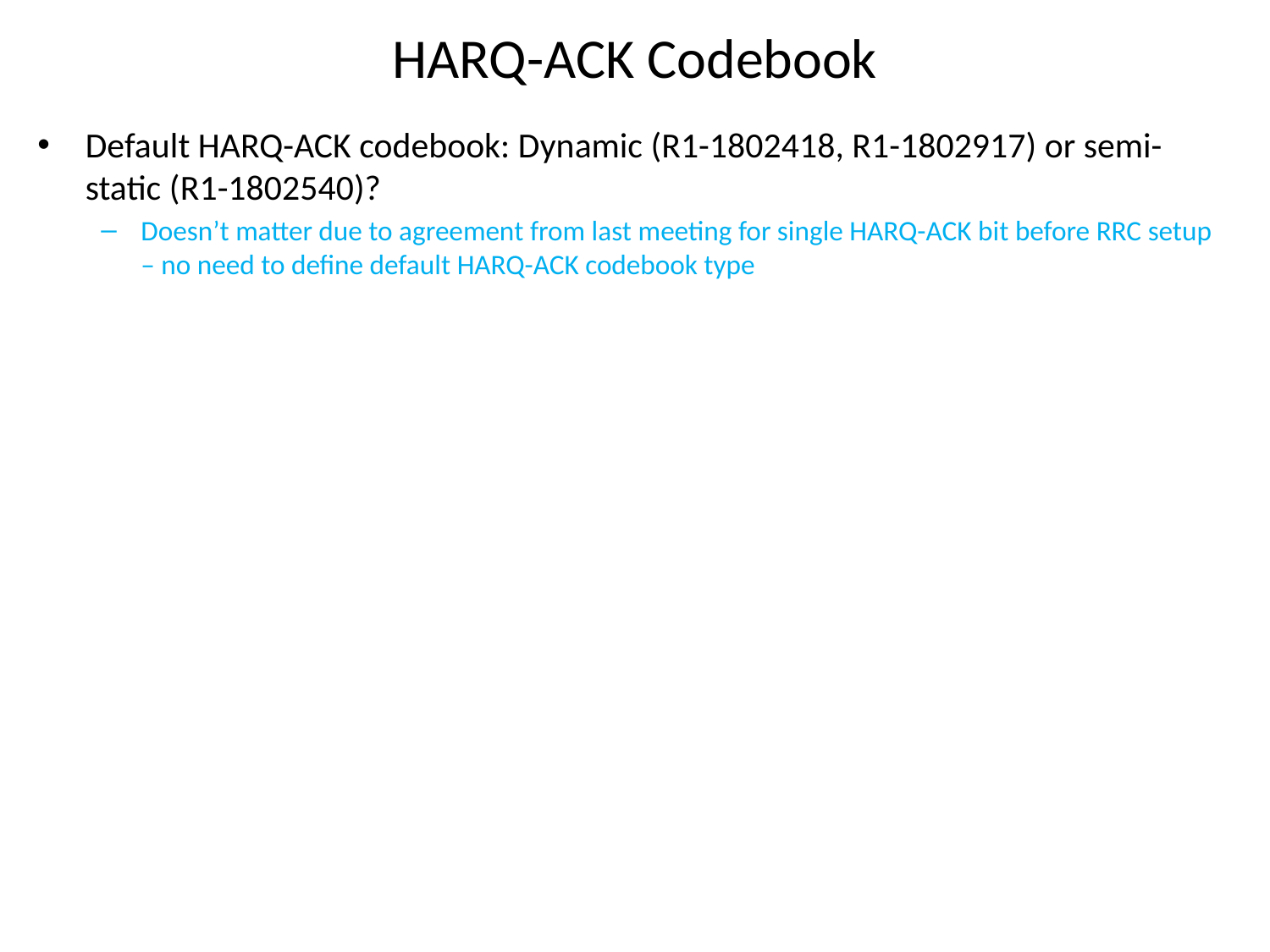

# HARQ-ACK Codebook
Default HARQ-ACK codebook: Dynamic (R1-1802418, R1-1802917) or semi-static (R1-1802540)?
Doesn’t matter due to agreement from last meeting for single HARQ-ACK bit before RRC setup – no need to define default HARQ-ACK codebook type